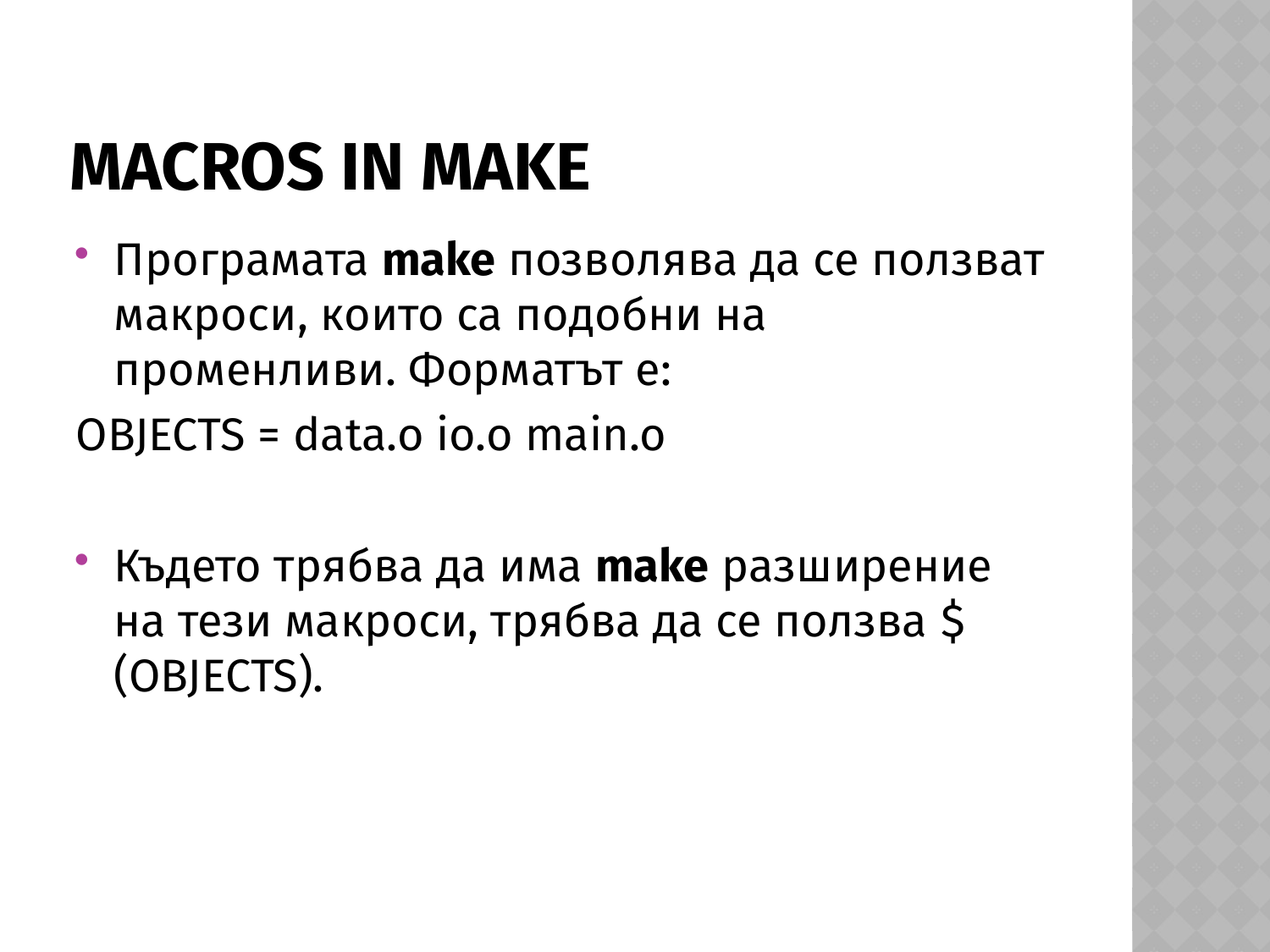

# Macros in make
Програмата make позволява да се ползват макроси, които са подобни на променливи. Форматът е:
OBJECTS = data.o io.o main.o

Където трябва да има make разширение на тези макроси, трябва да се ползва $(OBJECTS).